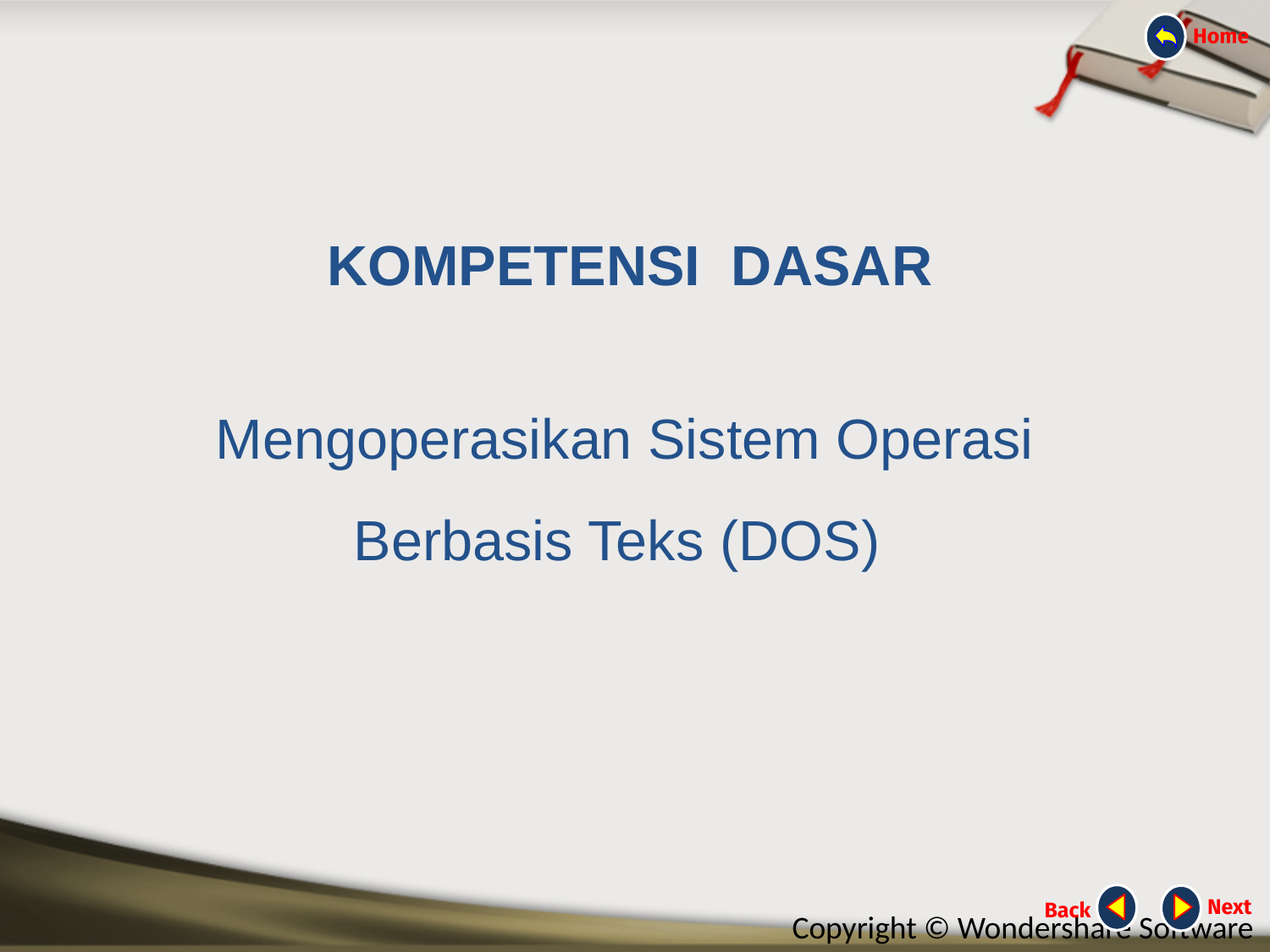

Home
KOMPETENSI  DASAR
Mengoperasikan Sistem Operasi Berbasis Teks (DOS)

Back

Next